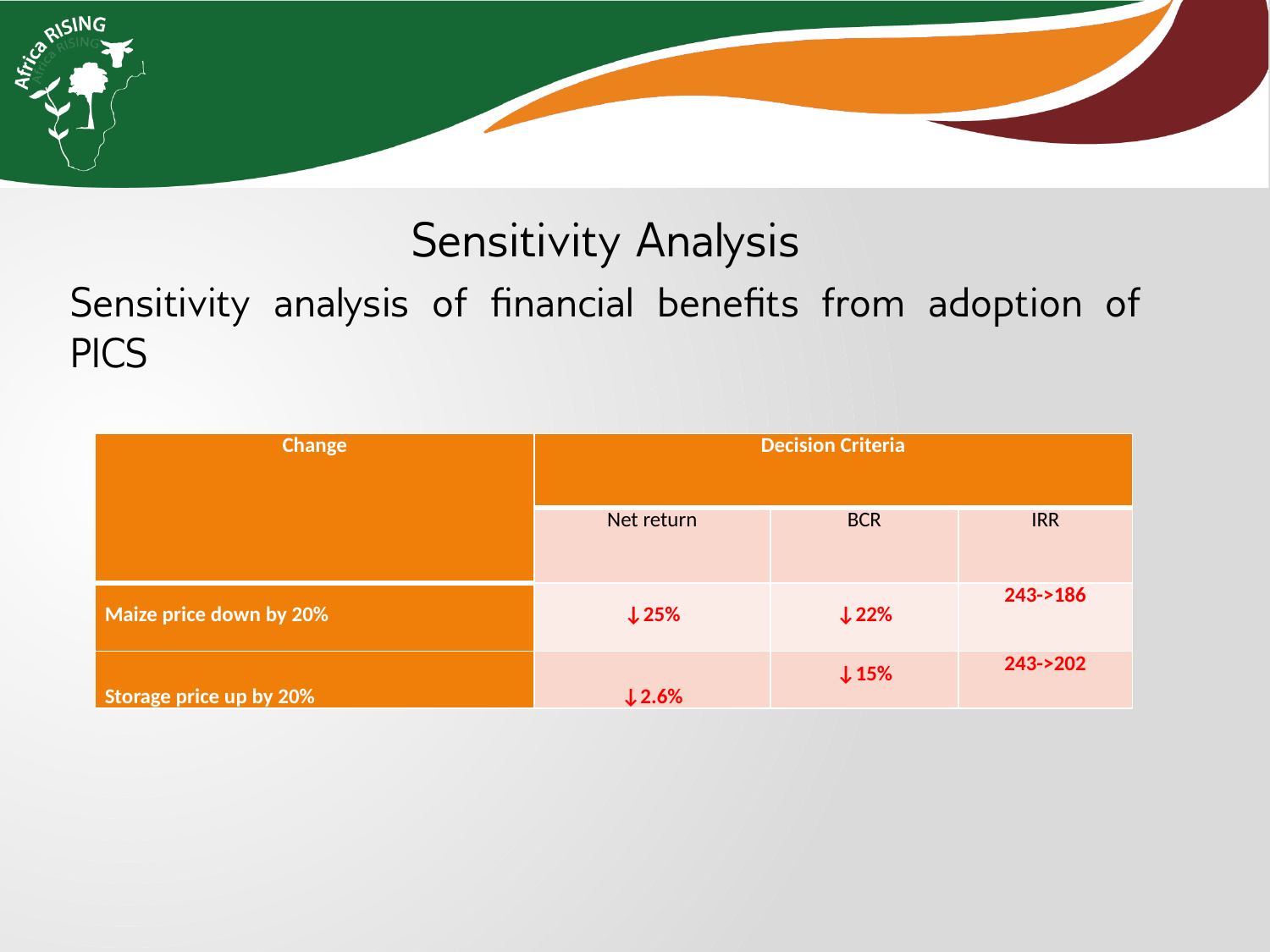

Sensitivity Analysis
Sensitivity analysis of financial benefits from adoption of PICS

| Change | Decision Criteria |  |  |
| --- | --- | --- | --- |
|  | Net return | BCR | IRR |
| Maize price down by 20% | ↓25% | ↓22% | 243->186 |
| Storage price up by 20% | ↓2.6% | ↓15% | 243->202 |